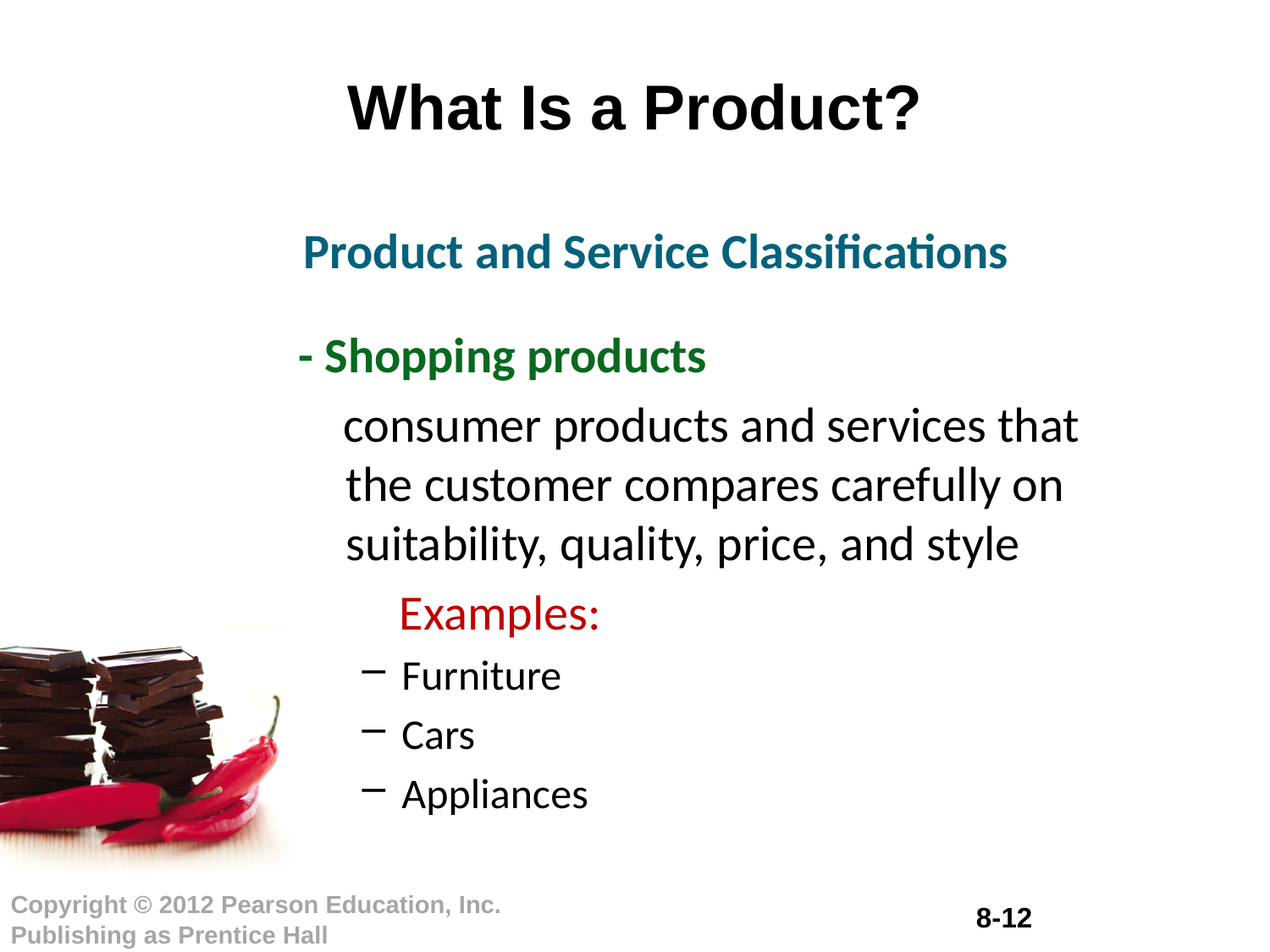

# What Is a Product?
Product and Service Classifications
- Shopping products
    consumer products and services that the customer compares carefully on suitability, quality, price, and style
         Examples:
Furniture
Cars
Appliances